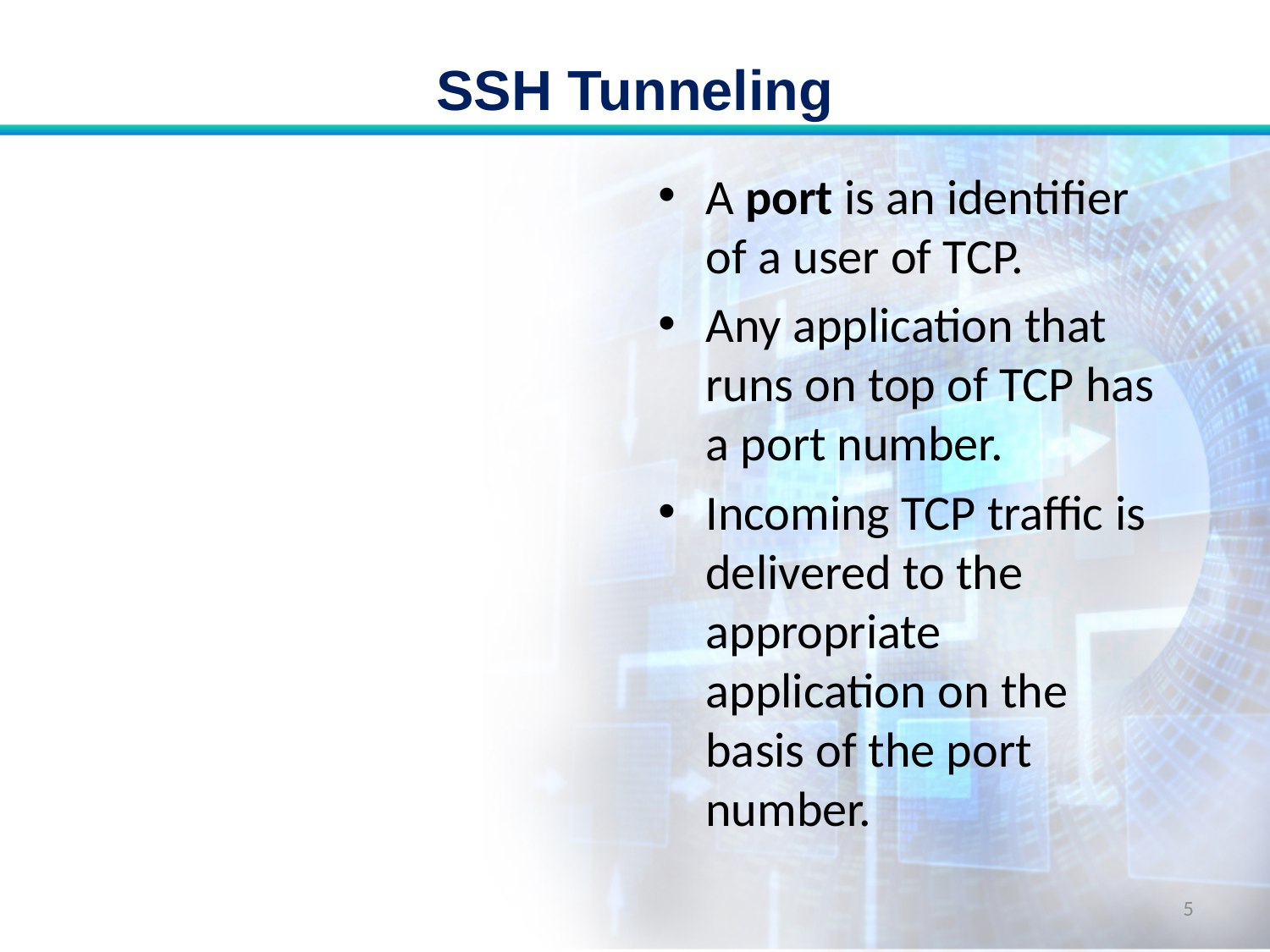

# SSH Tunneling
A port is an identifier of a user of TCP.
Any application that runs on top of TCP has a port number.
Incoming TCP traffic is delivered to the appropriate application on the basis of the port number.
5